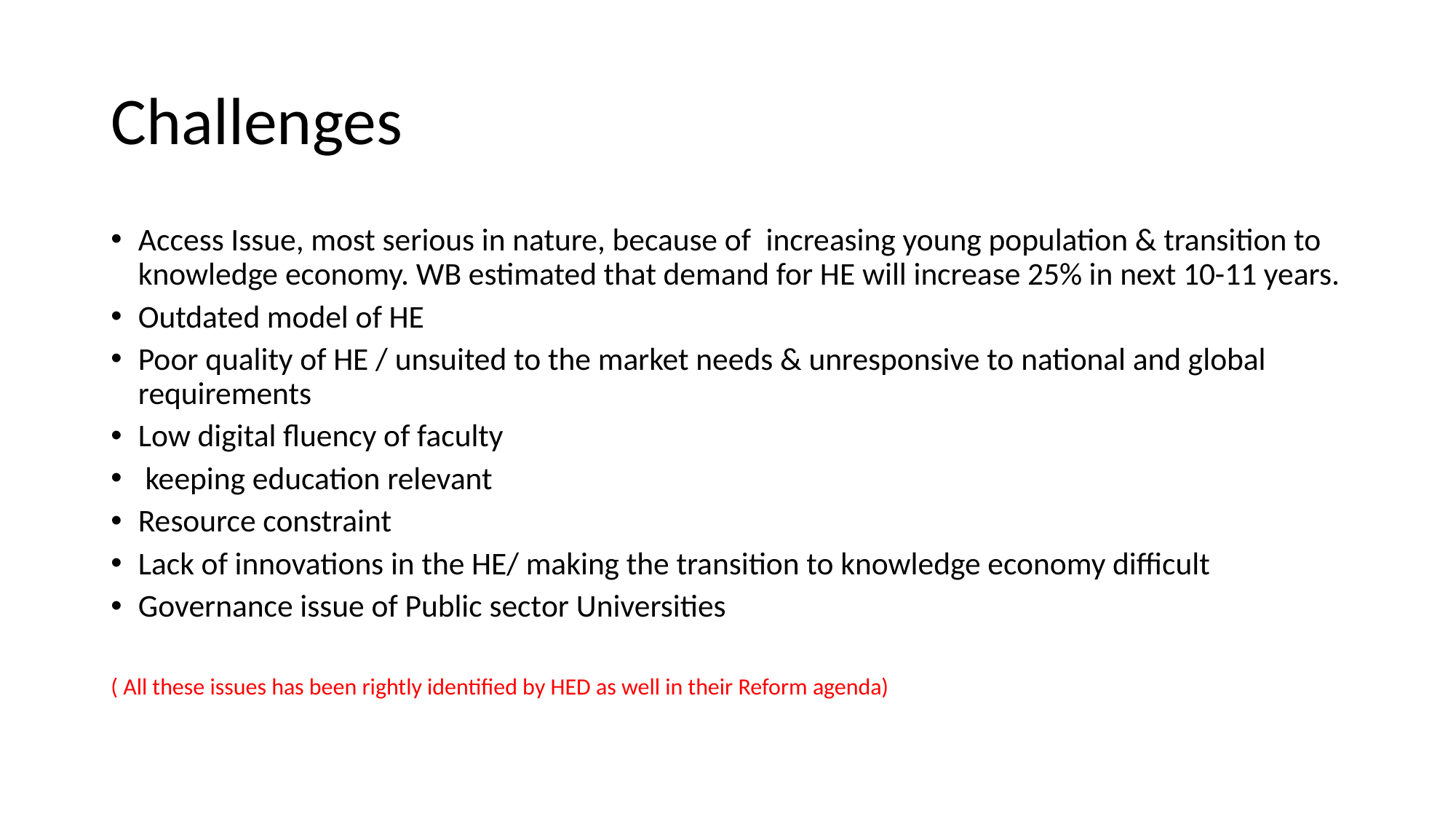

# Challenges
Access Issue, most serious in nature, because of  increasing young population & transition to knowledge economy. WB estimated that demand for HE will increase 25% in next 10-11 years.
Outdated model of HE
Poor quality of HE / unsuited to the market needs & unresponsive to national and global requirements
Low digital fluency of faculty
 keeping education relevant
Resource constraint
Lack of innovations in the HE/ making the transition to knowledge economy difficult
Governance issue of Public sector Universities

( All these issues has been rightly identified by HED as well in their Reform agenda)